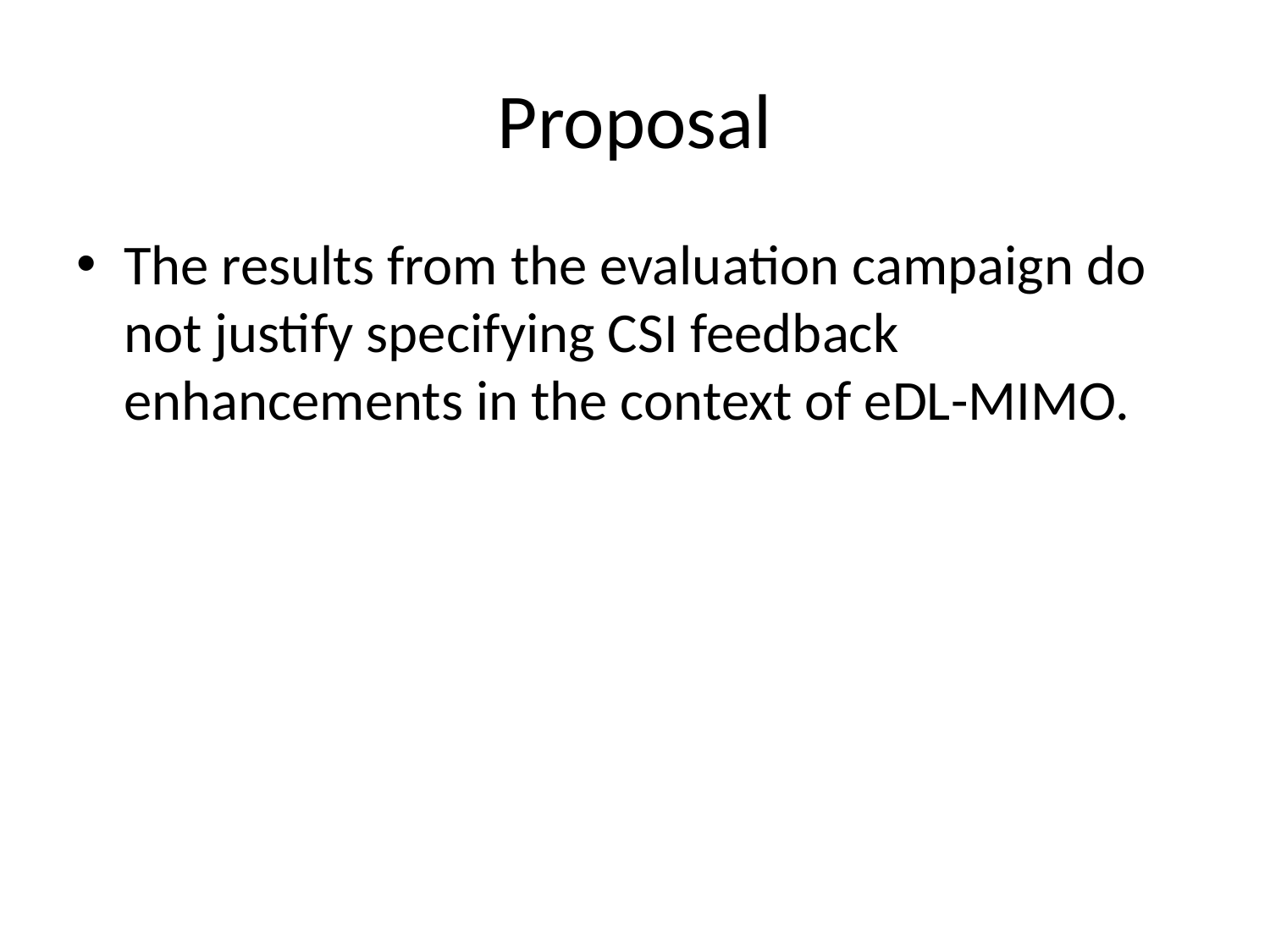

Proposal
The results from the evaluation campaign do not justify specifying CSI feedback enhancements in the context of eDL-MIMO.